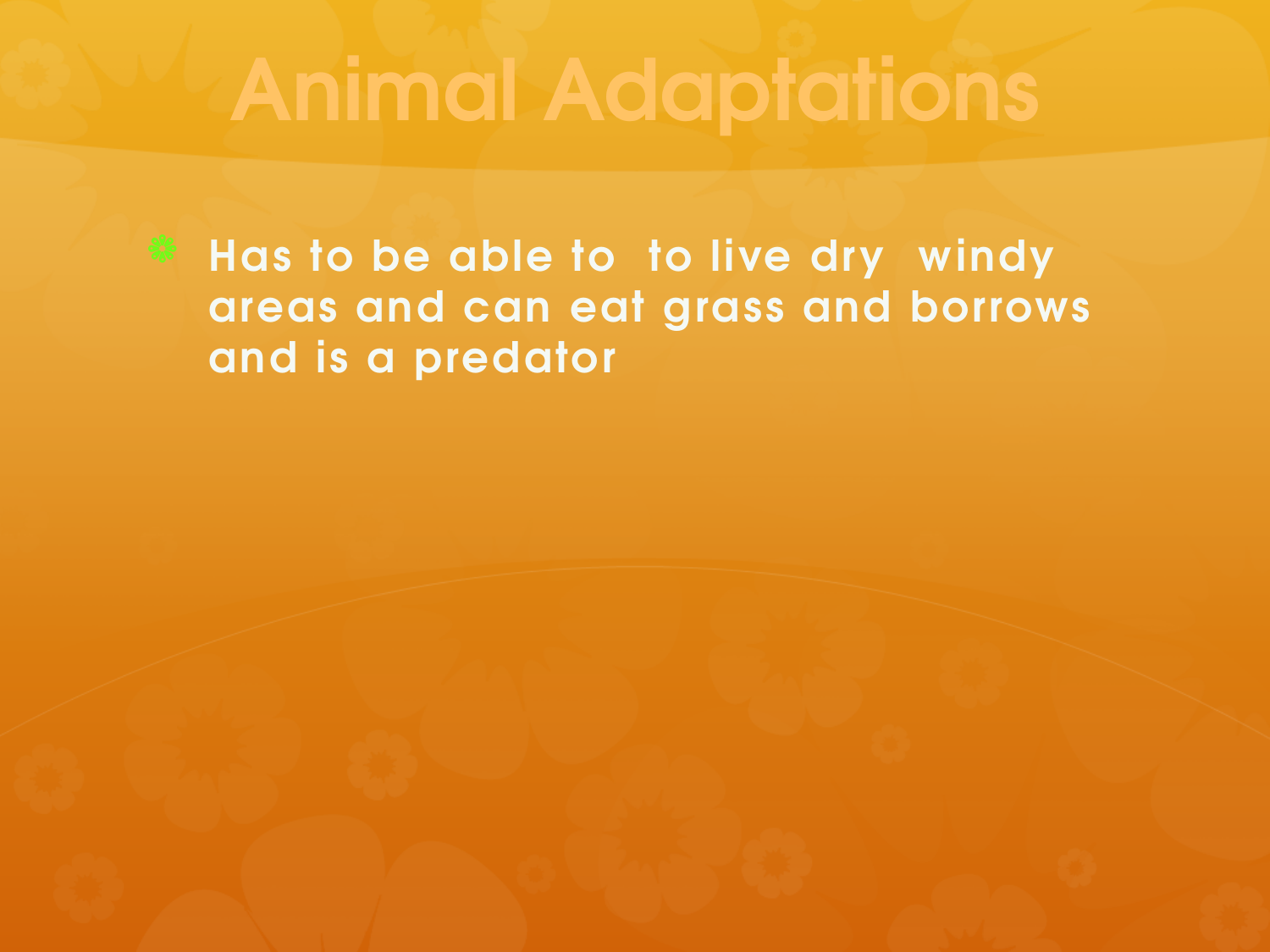

# Animal Adaptations
Has to be able to  to live dry  windy areas and can eat grass and borrows and is a predator